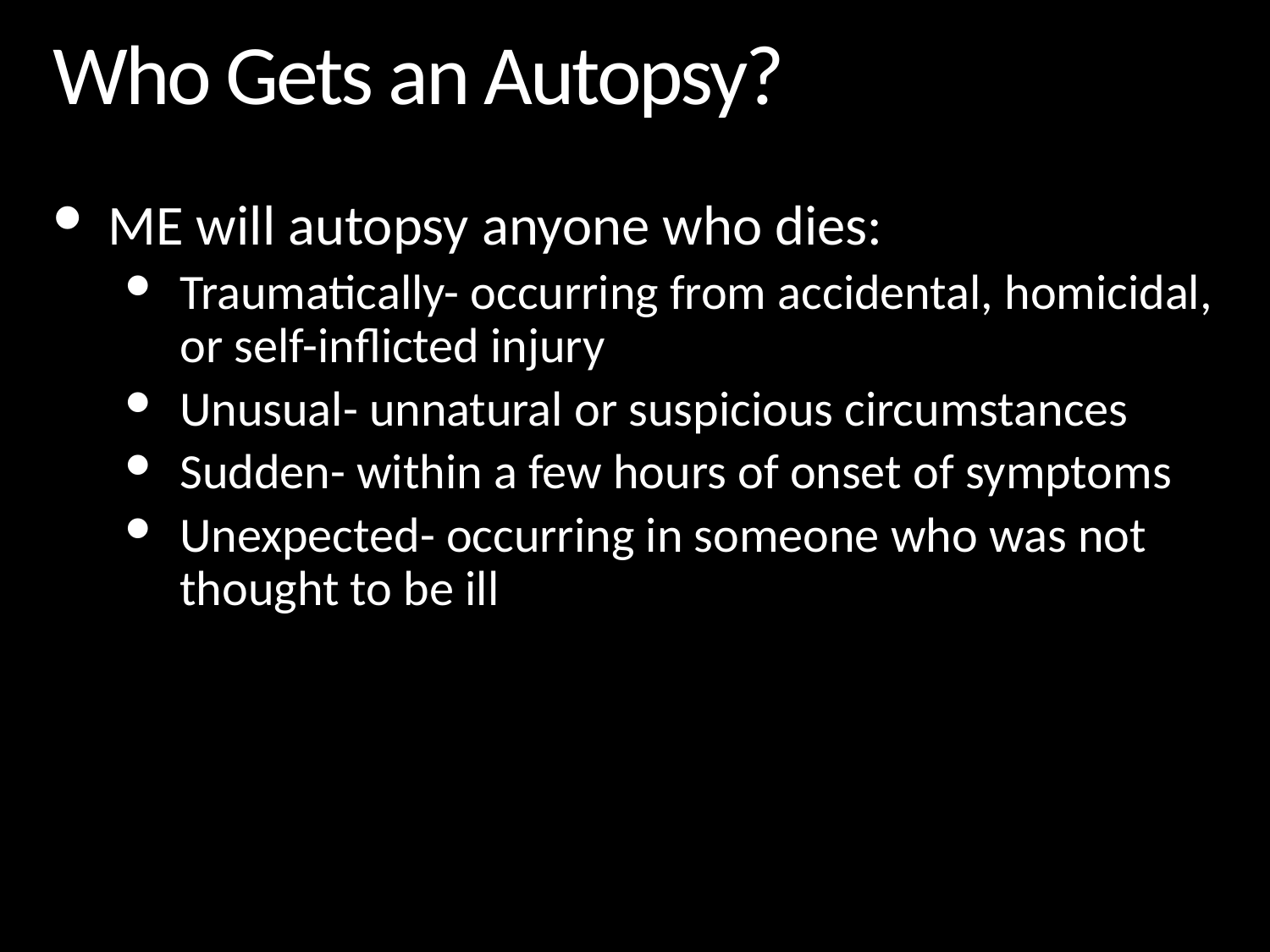

# Who Gets an Autopsy?
ME will autopsy anyone who dies:
Traumatically- occurring from accidental, homicidal, or self-inflicted injury
Unusual- unnatural or suspicious circumstances
Sudden- within a few hours of onset of symptoms
Unexpected- occurring in someone who was not thought to be ill